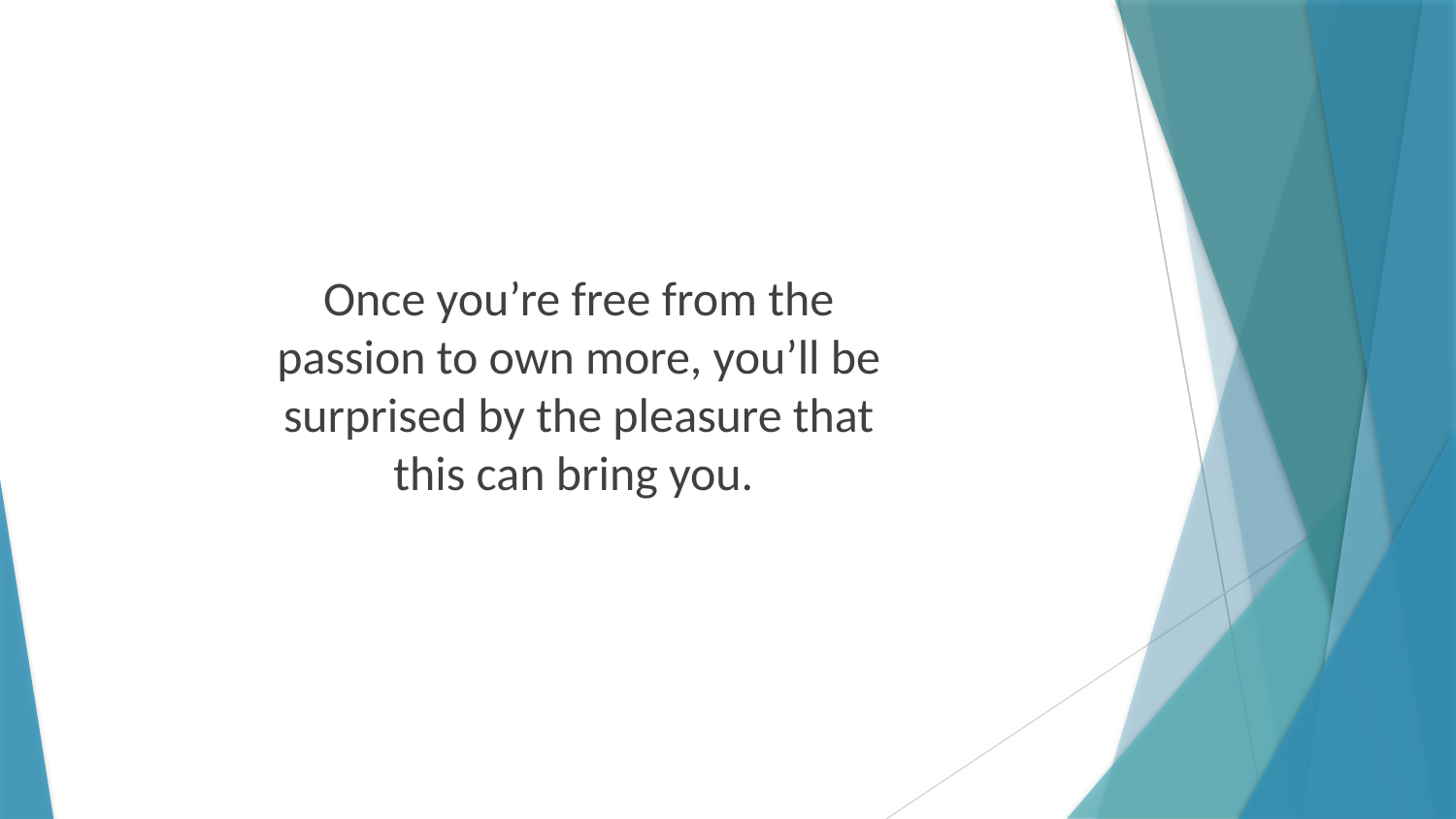

Once you’re free from the passion to own more, you’ll be surprised by the pleasure that this can bring you.